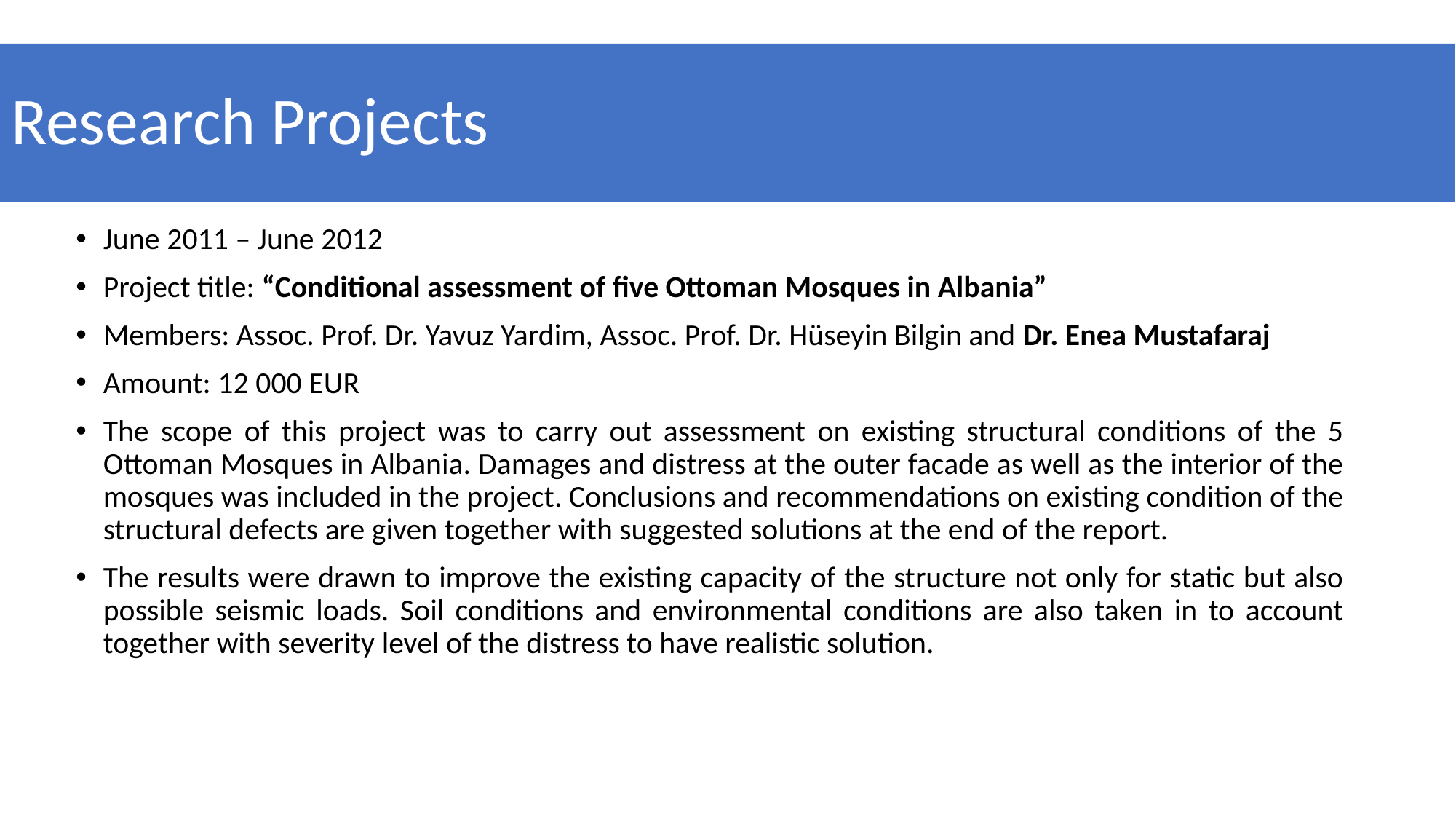

# Research Projects
June 2011 – June 2012
Project title: “Conditional assessment of five Ottoman Mosques in Albania”
Members: Assoc. Prof. Dr. Yavuz Yardim, Assoc. Prof. Dr. Hüseyin Bilgin and Dr. Enea Mustafaraj
Amount: 12 000 EUR
The scope of this project was to carry out assessment on existing structural conditions of the 5 Ottoman Mosques in Albania. Damages and distress at the outer facade as well as the interior of the mosques was included in the project. Conclusions and recommendations on existing condition of the structural defects are given together with suggested solutions at the end of the report.
The results were drawn to improve the existing capacity of the structure not only for static but also possible seismic loads. Soil conditions and environmental conditions are also taken in to account together with severity level of the distress to have realistic solution.